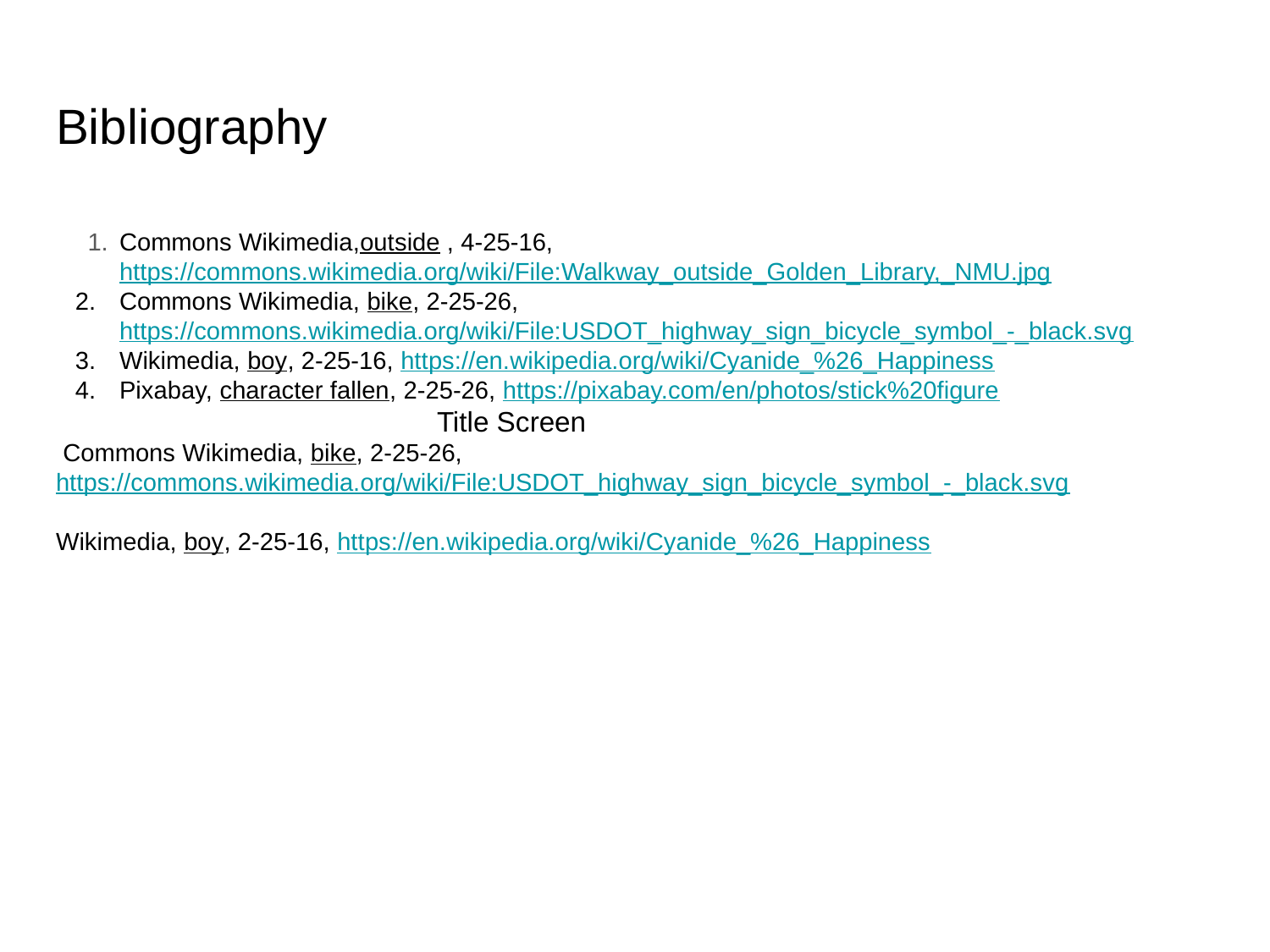

# Bibliography
Commons Wikimedia,outside , 4-25-16,https://commons.wikimedia.org/wiki/File:Walkway_outside_Golden_Library,_NMU.jpg
Commons Wikimedia, bike, 2-25-26, https://commons.wikimedia.org/wiki/File:USDOT_highway_sign_bicycle_symbol_-_black.svg
Wikimedia, boy, 2-25-16, https://en.wikipedia.org/wiki/Cyanide_%26_Happiness
Pixabay, character fallen, 2-25-26, https://pixabay.com/en/photos/stick%20figure
Title Screen
 Commons Wikimedia, bike, 2-25-26, https://commons.wikimedia.org/wiki/File:USDOT_highway_sign_bicycle_symbol_-_black.svg

Wikimedia, boy, 2-25-16, https://en.wikipedia.org/wiki/Cyanide_%26_Happiness